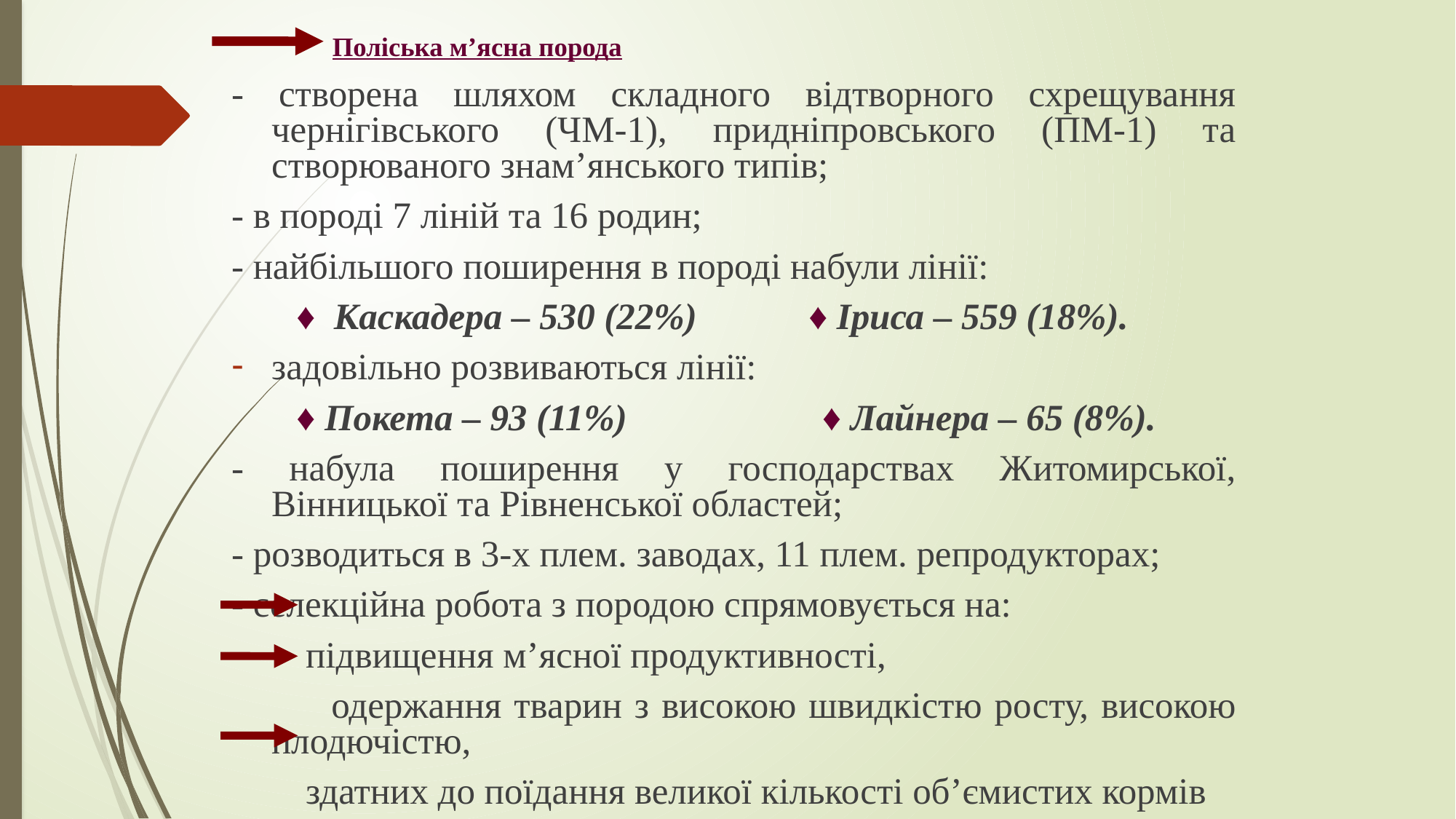

Поліська м’ясна порода
- створена шляхом складного відтворного схрещування чернігівського (ЧМ-1), придніпровського (ПМ-1) та створюваного знам’янського типів;
- в породі 7 ліній та 16 родин;
- найбільшого поширення в породі набули лінії:
       ♦  Каскадера – 530 (22%)            ♦ Іриса – 559 (18%).
задовільно розвиваються лінії:
       ♦ Покета – 93 (11%)                     ♦ Лайнера – 65 (8%).
- набула поширення у господарствах Житомирської, Вінницької та Рівненської областей;
- розводиться в 3-х плем. заводах, 11 плем. репродукторах;
- селекційна робота з породою спрямовується на:
        підвищення м’ясної продуктивності,
        одержання тварин з високою швидкістю росту, високою плодючістю,
        здатних до поїдання великої кількості об’ємистих кормів